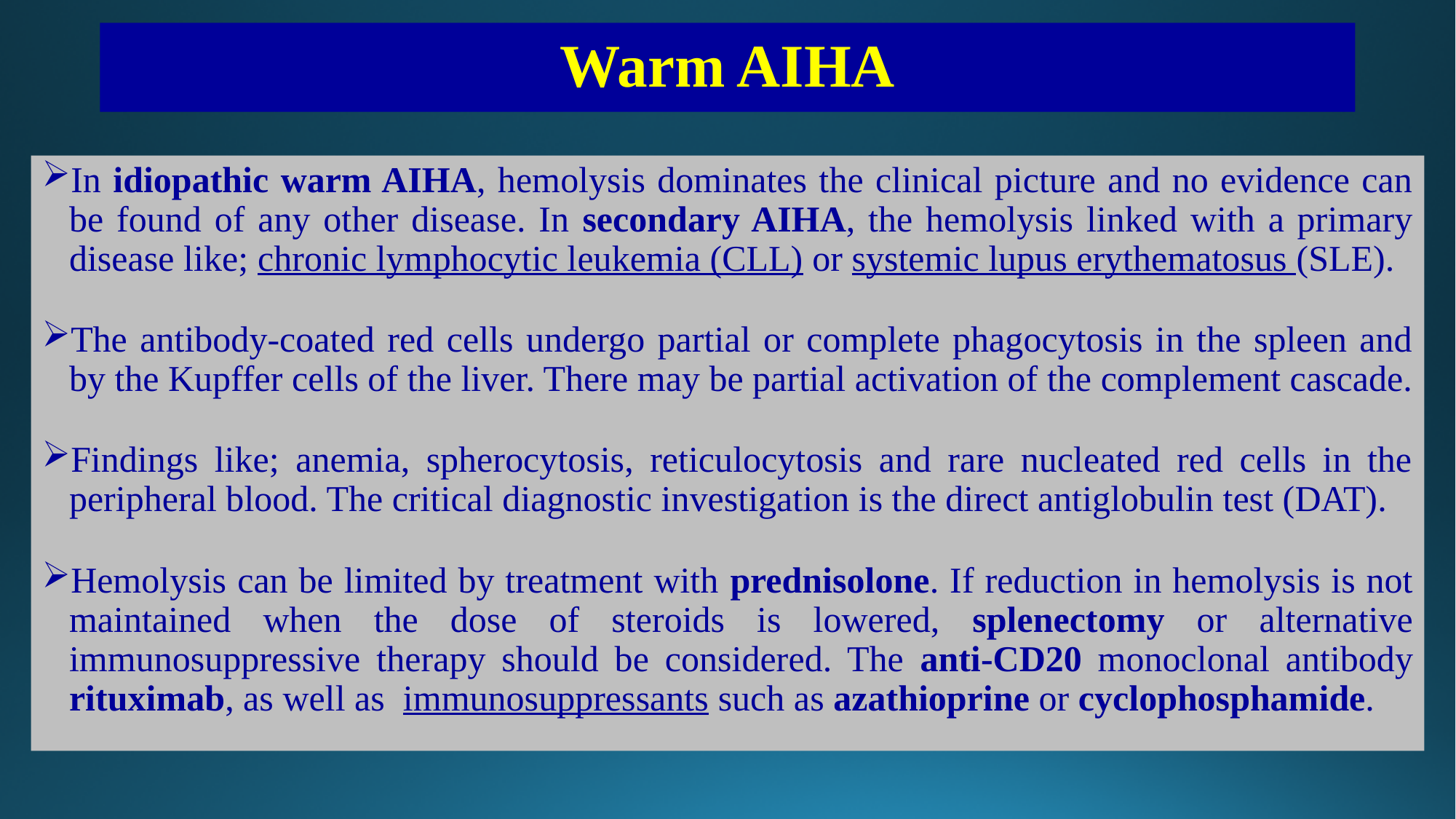

# Warm AIHA
In idiopathic warm AIHA, hemolysis dominates the clinical picture and no evidence can be found of any other disease. In secondary AIHA, the hemolysis linked with a primary disease like; chronic lymphocytic leukemia (CLL) or systemic lupus erythematosus (SLE).

The antibody-coated red cells undergo partial or complete phagocytosis in the spleen and by the Kupffer cells of the liver. There may be partial activation of the complement cascade.

Findings like; anemia, spherocytosis, reticulocytosis and rare nucleated red cells in the peripheral blood. The critical diagnostic investigation is the direct antiglobulin test (DAT).

Hemolysis can be limited by treatment with prednisolone. If reduction in hemolysis is not maintained when the dose of steroids is lowered, splenectomy or alternative immunosuppressive therapy should be considered. The anti-CD20 monoclonal antibody rituximab, as well as  immunosuppressants such as azathioprine or cyclophosphamide.